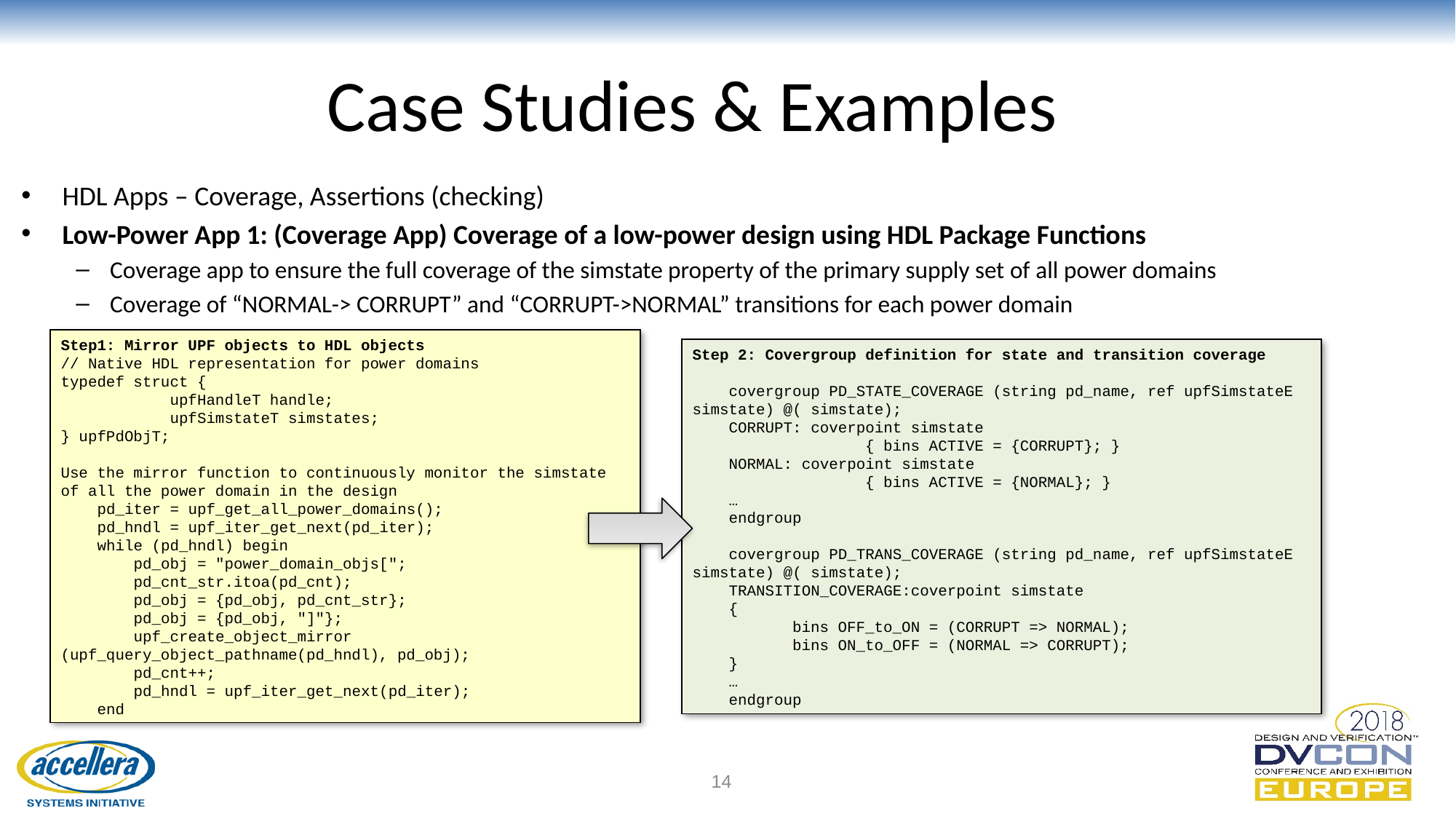

# Case Studies & Examples
HDL Apps – Coverage, Assertions (checking)
Low-Power App 1: (Coverage App) Coverage of a low-power design using HDL Package Functions
Coverage app to ensure the full coverage of the simstate property of the primary supply set of all power domains
Coverage of “NORMAL-> CORRUPT” and “CORRUPT->NORMAL” transitions for each power domain

Step1: Mirror UPF objects to HDL objects
// Native HDL representation for power domains
typedef struct {
	upfHandleT handle;
	upfSimstateT simstates;
} upfPdObjT;

Use the mirror function to continuously monitor the simstate of all the power domain in the design
    pd_iter = upf_get_all_power_domains();
    pd_hndl = upf_iter_get_next(pd_iter);
    while (pd_hndl) begin
        pd_obj = "power_domain_objs[";
        pd_cnt_str.itoa(pd_cnt);
        pd_obj = {pd_obj, pd_cnt_str};
        pd_obj = {pd_obj, "]"};
        upf_create_object_mirror (upf_query_object_pathname(pd_hndl), pd_obj);
        pd_cnt++;
        pd_hndl = upf_iter_get_next(pd_iter);
    end
Step 2: Covergroup definition for state and transition coverage

    covergroup PD_STATE_COVERAGE (string pd_name, ref upfSimstateE simstate) @( simstate);
    CORRUPT: coverpoint simstate
                   { bins ACTIVE = {CORRUPT}; }
    NORMAL: coverpoint simstate
                   { bins ACTIVE = {NORMAL}; }
    …
    endgroup

    covergroup PD_TRANS_COVERAGE (string pd_name, ref upfSimstateE simstate) @( simstate);
    TRANSITION_COVERAGE:coverpoint simstate
    {
           bins OFF_to_ON = (CORRUPT => NORMAL);
           bins ON_to_OFF = (NORMAL => CORRUPT);
    }
    …
    endgroup

14